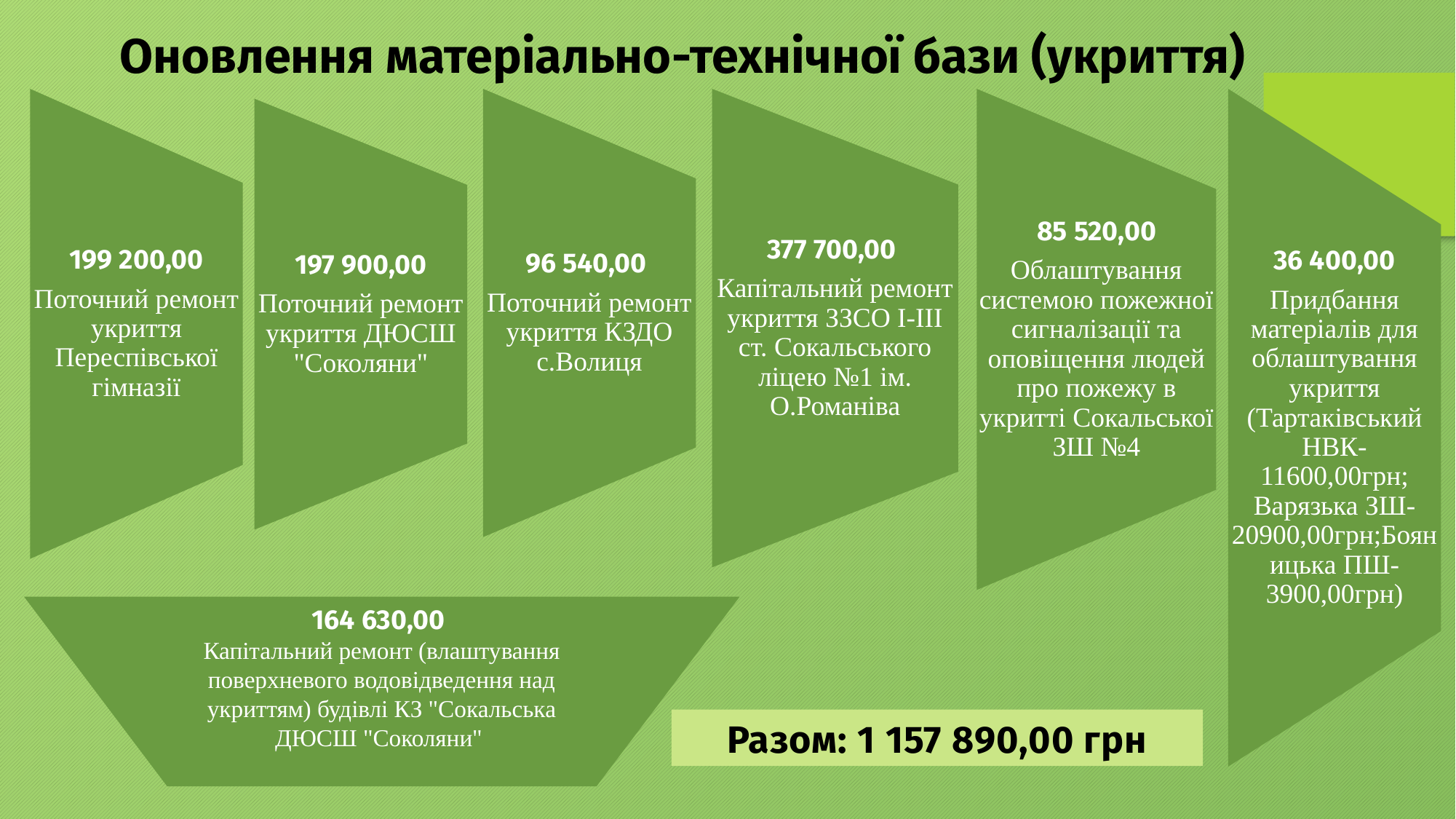

Оновлення матеріально-технічної бази (укриття)
199 200,00
Поточний ремонт укриття Переспівської гімназії
197 900,00
Поточний ремонт укриття ДЮСШ "Соколяни"
96 540,00
Поточний ремонт укриття КЗДО с.Волиця
377 700,00
Капітальний ремонт укриття ЗЗСО І-ІІІ ст. Сокальського ліцею №1 ім. О.Романіва
 85 520,00
Облаштування системою пожежної сигналізації та оповіщення людей про пожежу в укритті Сокальської ЗШ №4
36 400,00
Придбання матеріалів для облаштування укриття (Тартаківський НВК-11600,00грн; Варязька ЗШ-20900,00грн;Бояницька ПШ-3900,00грн)

164 630,00
Капітальний ремонт (влаштування поверхневого водовідведення над укриттям) будівлі КЗ "Сокальська ДЮСШ "Соколяни"
Разом: 1 157 890,00 грн